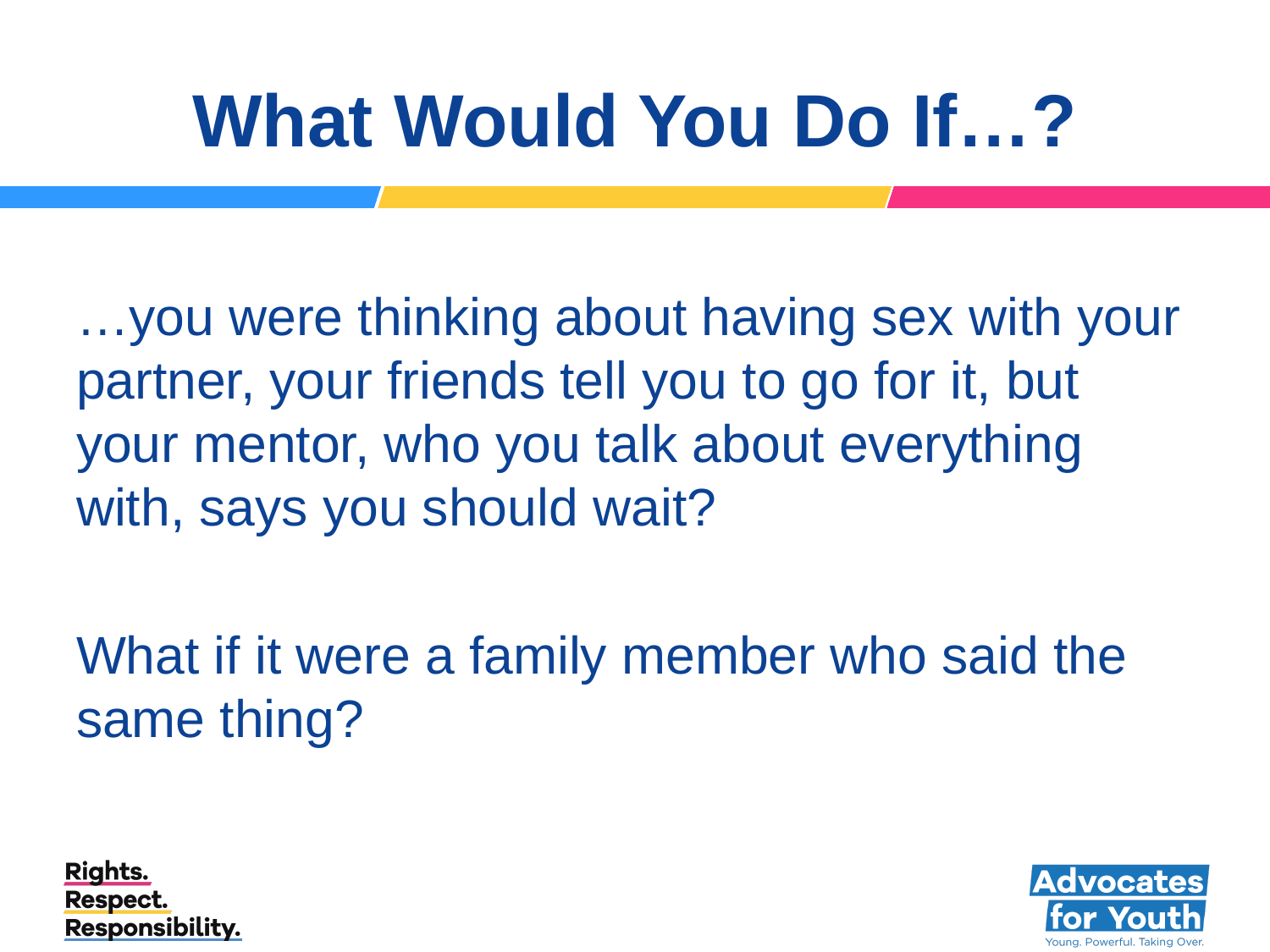

# What Would You Do If…?
…you were thinking about having sex with your partner, your friends tell you to go for it, but your mentor, who you talk about everything with, says you should wait?

What if it were a family member who said the same thing?